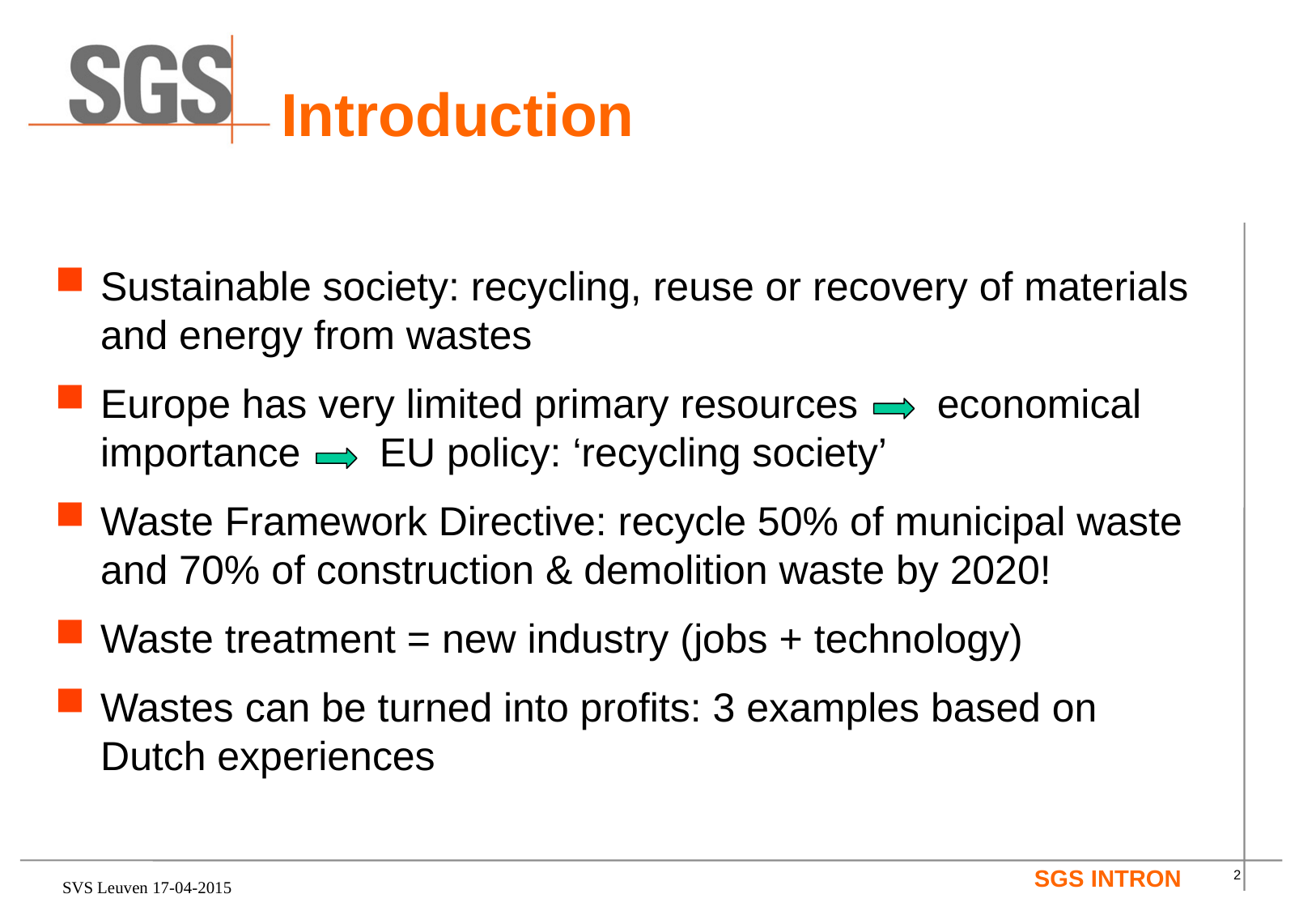

# Introduction
Sustainable society: recycling, reuse or recovery of materials and energy from wastes
Europe has very limited primary resources       economical importance       EU policy: ‘recycling society’
Waste Framework Directive: recycle 50% of municipal waste and 70% of construction & demolition waste by 2020!
Waste treatment = new industry (jobs + technology)
Wastes can be turned into profits: 3 examples based on Dutch experiences